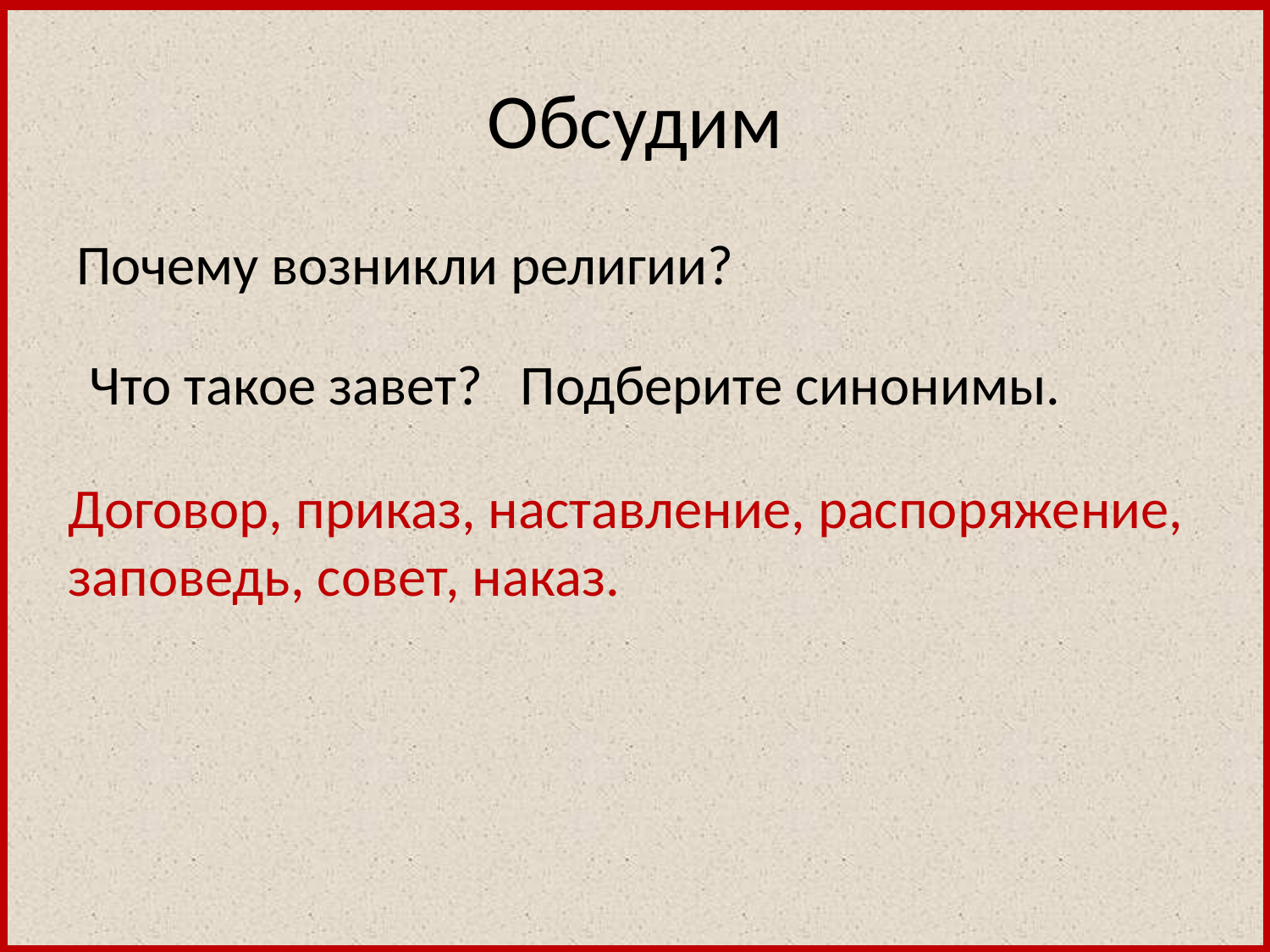

# Обсудим
Почему возникли религии?
Что такое завет?
Подберите синонимы.
Договор, приказ, наставление, распоряжение, заповедь, совет, наказ.